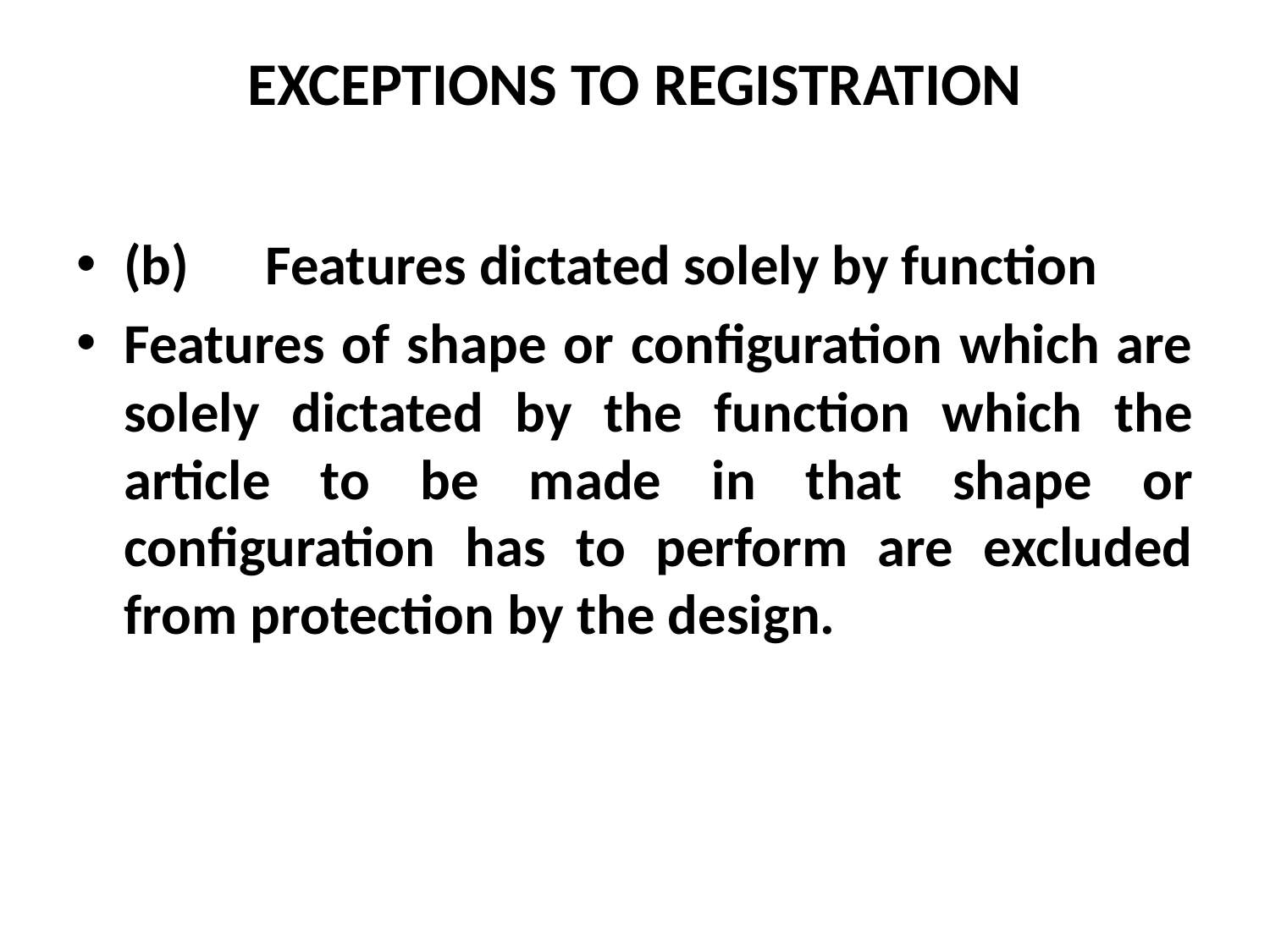

# EXCEPTIONS TO REGISTRATION
(b)      Features dictated solely by function
Features of shape or configuration which are solely dictated by the function which the article to be made in that shape or configuration has to perform are excluded from protection by the design.